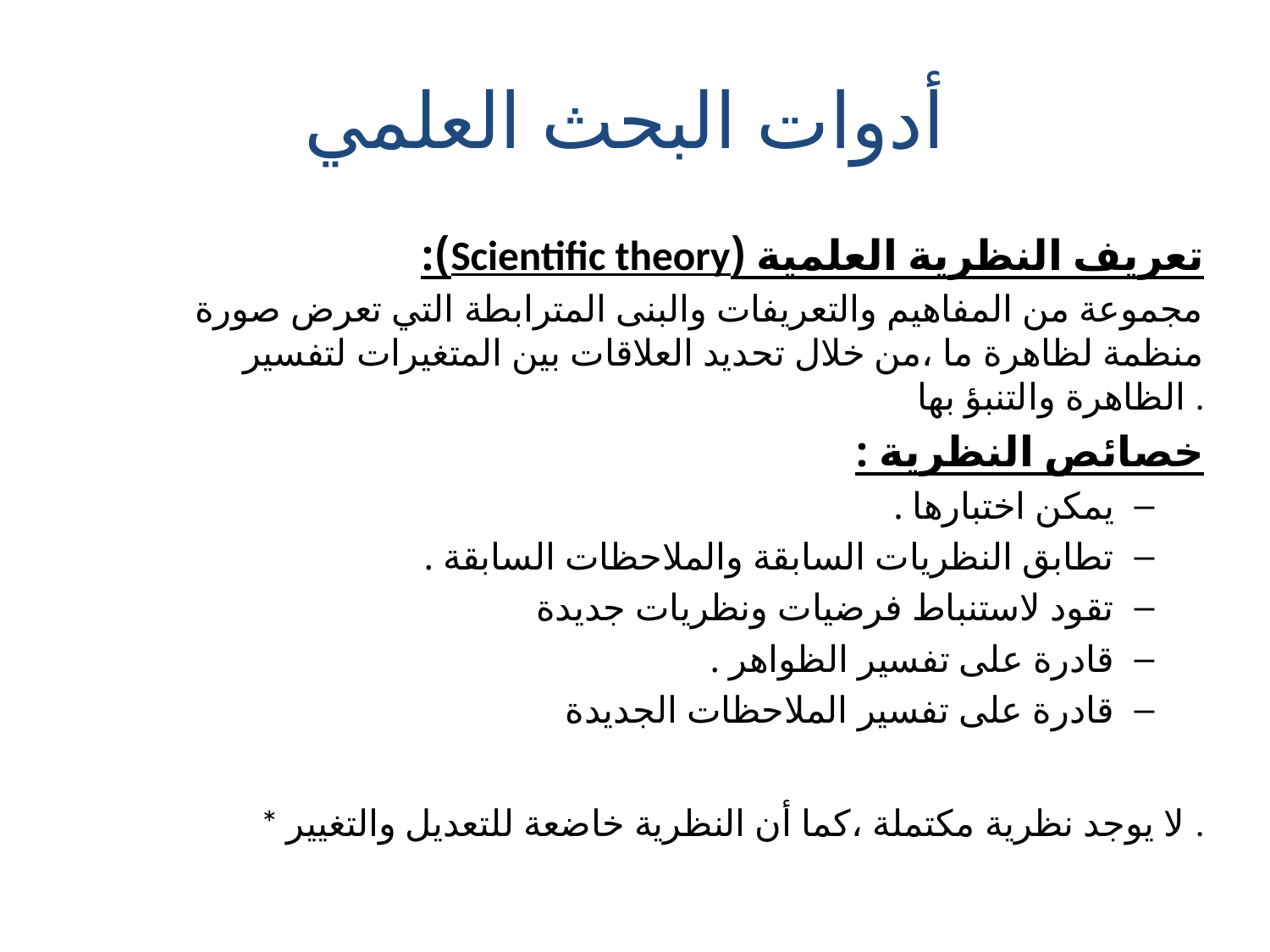

# أدوات البحث العلمي
تعريف النظرية العلمية (Scientific theory):
مجموعة من المفاهيم والتعريفات والبنى المترابطة التي تعرض صورة منظمة لظاهرة ما ،من خلال تحديد العلاقات بين المتغيرات لتفسير الظاهرة والتنبؤ بها .
خصائص النظرية :
يمكن اختبارها .
تطابق النظريات السابقة والملاحظات السابقة .
تقود لاستنباط فرضيات ونظريات جديدة
قادرة على تفسير الظواهر .
قادرة على تفسير الملاحظات الجديدة

* لا يوجد نظرية مكتملة ،كما أن النظرية خاضعة للتعديل والتغيير .